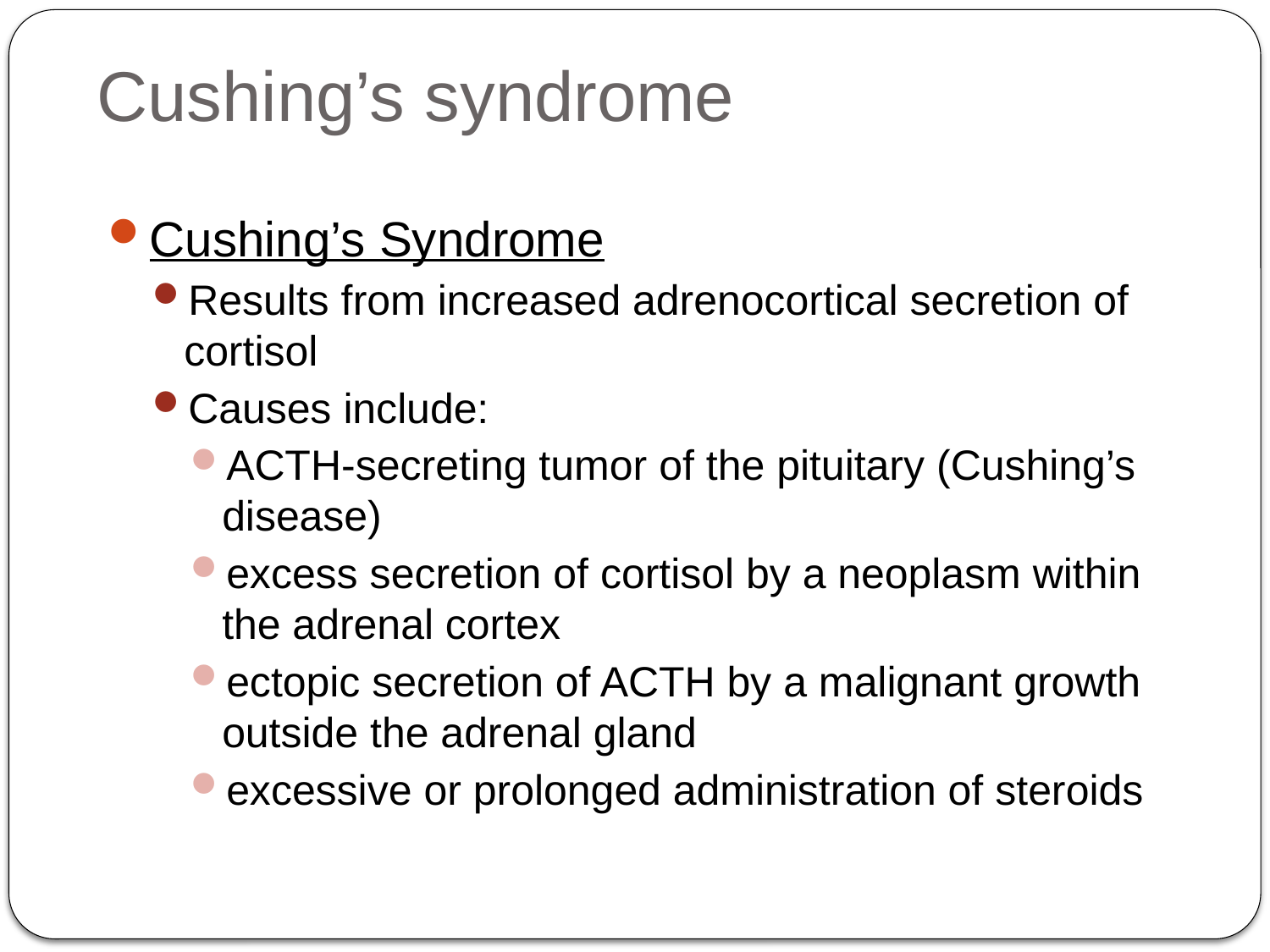

# Cushing’s syndrome
Cushing’s Syndrome
Results from increased adrenocortical secretion of cortisol
Causes include:
ACTH-secreting tumor of the pituitary (Cushing’s disease)
excess secretion of cortisol by a neoplasm within the adrenal cortex
ectopic secretion of ACTH by a malignant growth outside the adrenal gland
excessive or prolonged administration of steroids